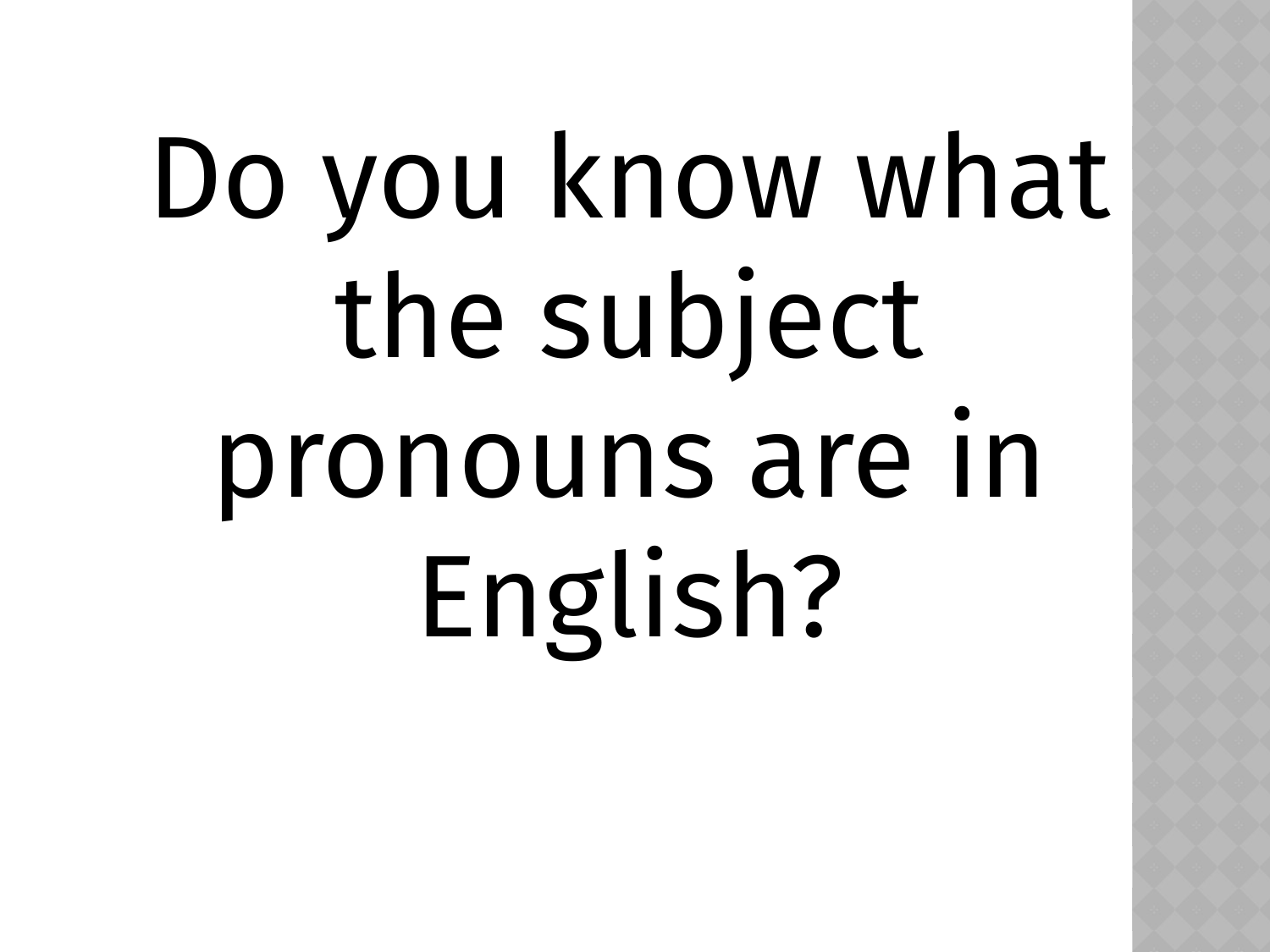

Do you know what the subject pronouns are in English?